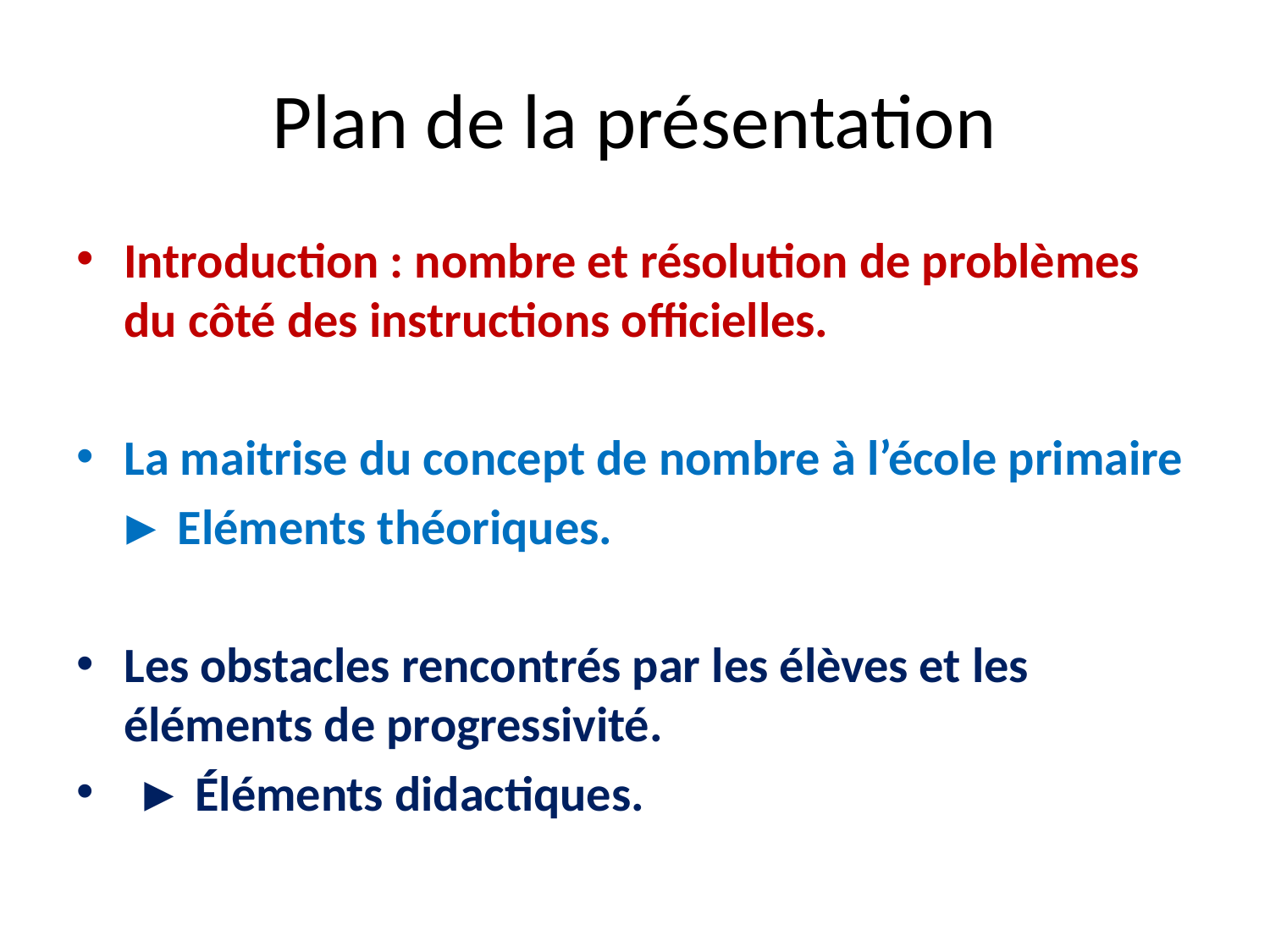

# Plan de la présentation
Introduction : nombre et résolution de problèmes du côté des instructions officielles.

La maitrise du concept de nombre à l’école primaire
   ► Eléments théoriques.

Les obstacles rencontrés par les élèves et les éléments de progressivité.
 ► Éléments didactiques.